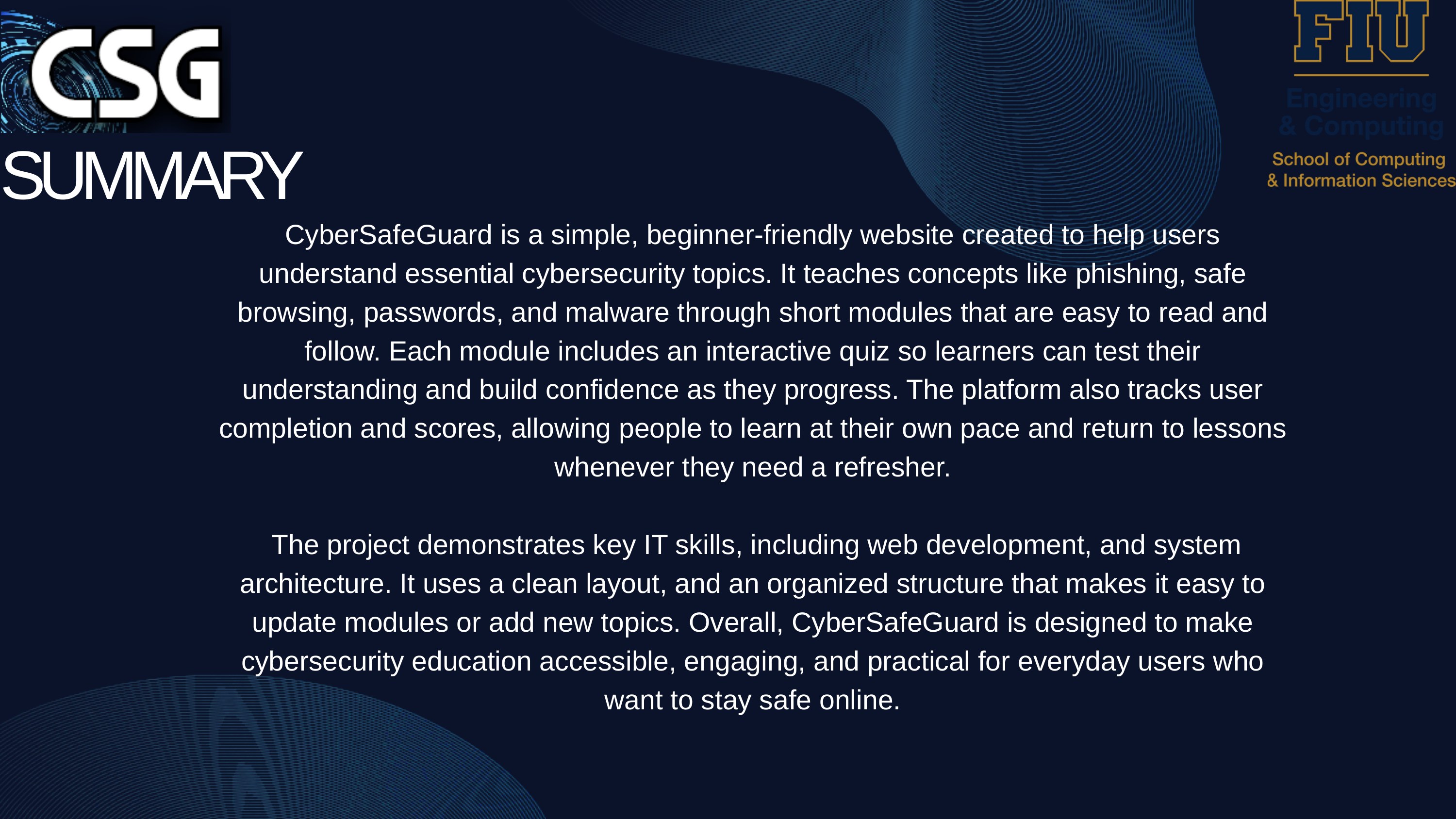

SUMMARY
CyberSafeGuard is a simple, beginner-friendly website created to help users understand essential cybersecurity topics. It teaches concepts like phishing, safe browsing, passwords, and malware through short modules that are easy to read and follow. Each module includes an interactive quiz so learners can test their understanding and build confidence as they progress. The platform also tracks user completion and scores, allowing people to learn at their own pace and return to lessons whenever they need a refresher.

 The project demonstrates key IT skills, including web development, and system architecture. It uses a clean layout, and an organized structure that makes it easy to update modules or add new topics. Overall, CyberSafeGuard is designed to make cybersecurity education accessible, engaging, and practical for everyday users who want to stay safe online.